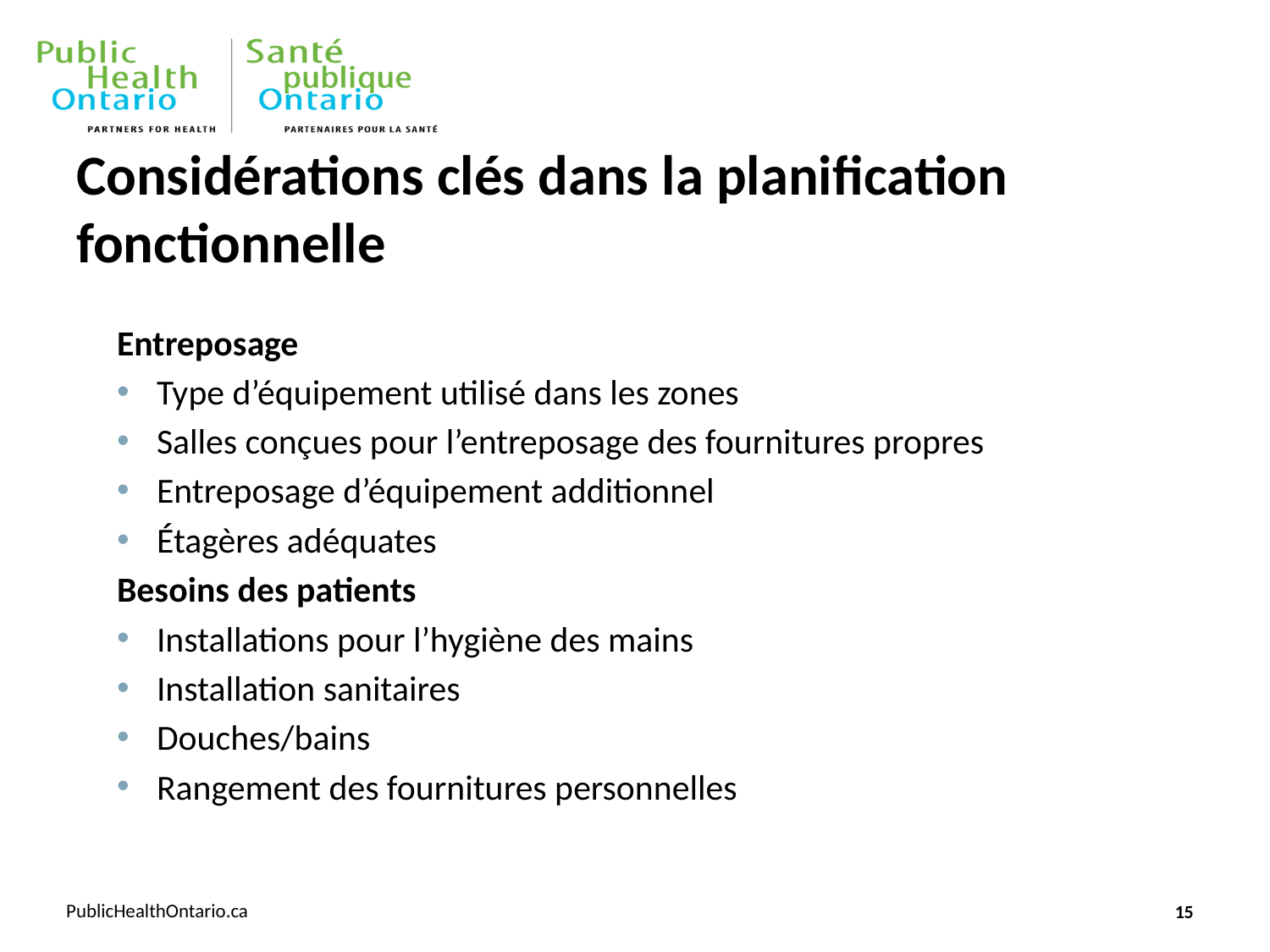

# Considérations clés dans la planification fonctionnelle

Entreposage
Type d’équipement utilisé dans les zones
Salles conçues pour l’entreposage des fournitures propres
Entreposage d’équipement additionnel
Étagères adéquates
Besoins des patients
Installations pour l’hygiène des mains
Installation sanitaires
Douches/bains
Rangement des fournitures personnelles

15